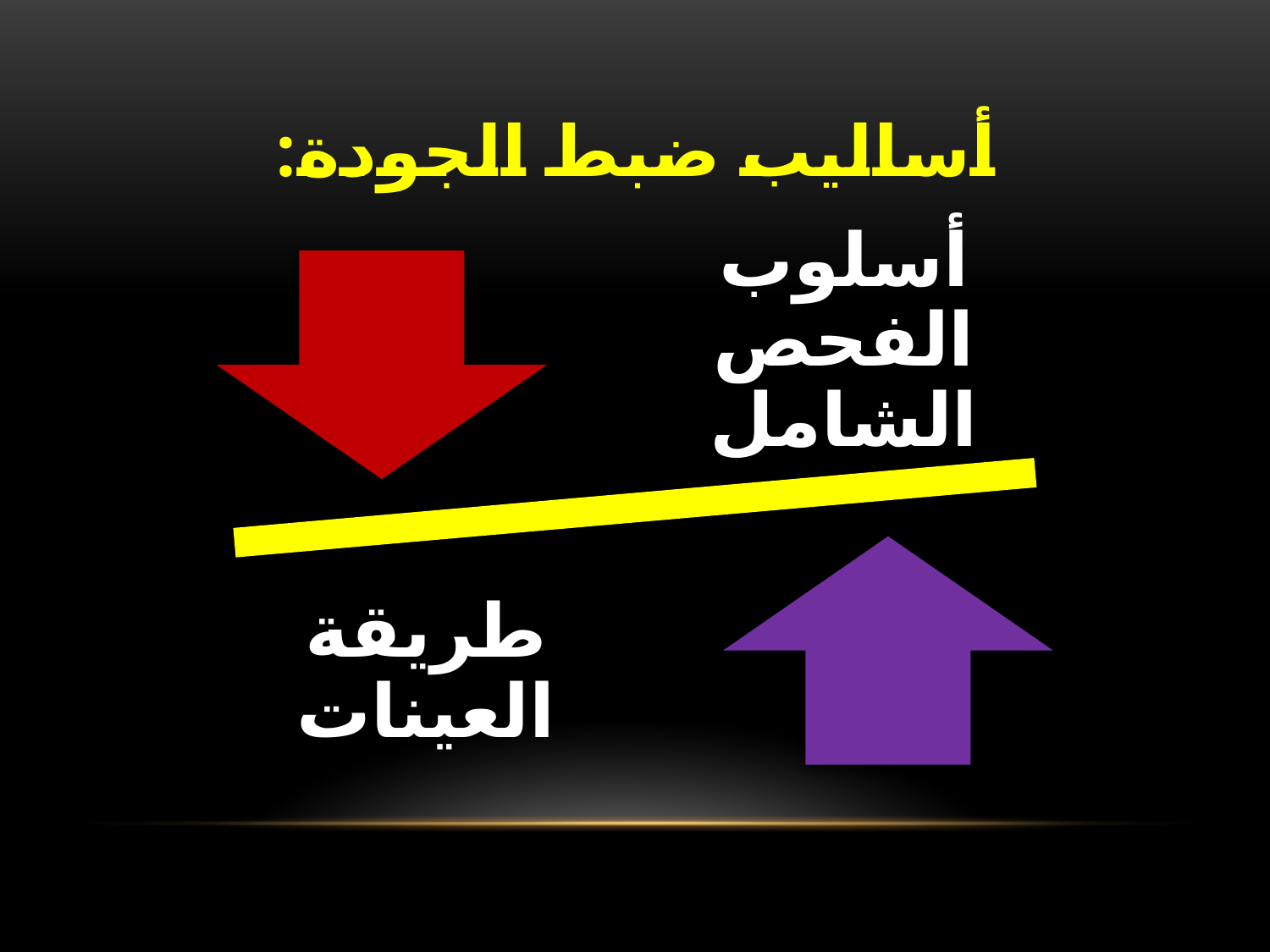

# أساليب ضبط الجودة:
أسلوب الفحص الشامل
طريقة العينات